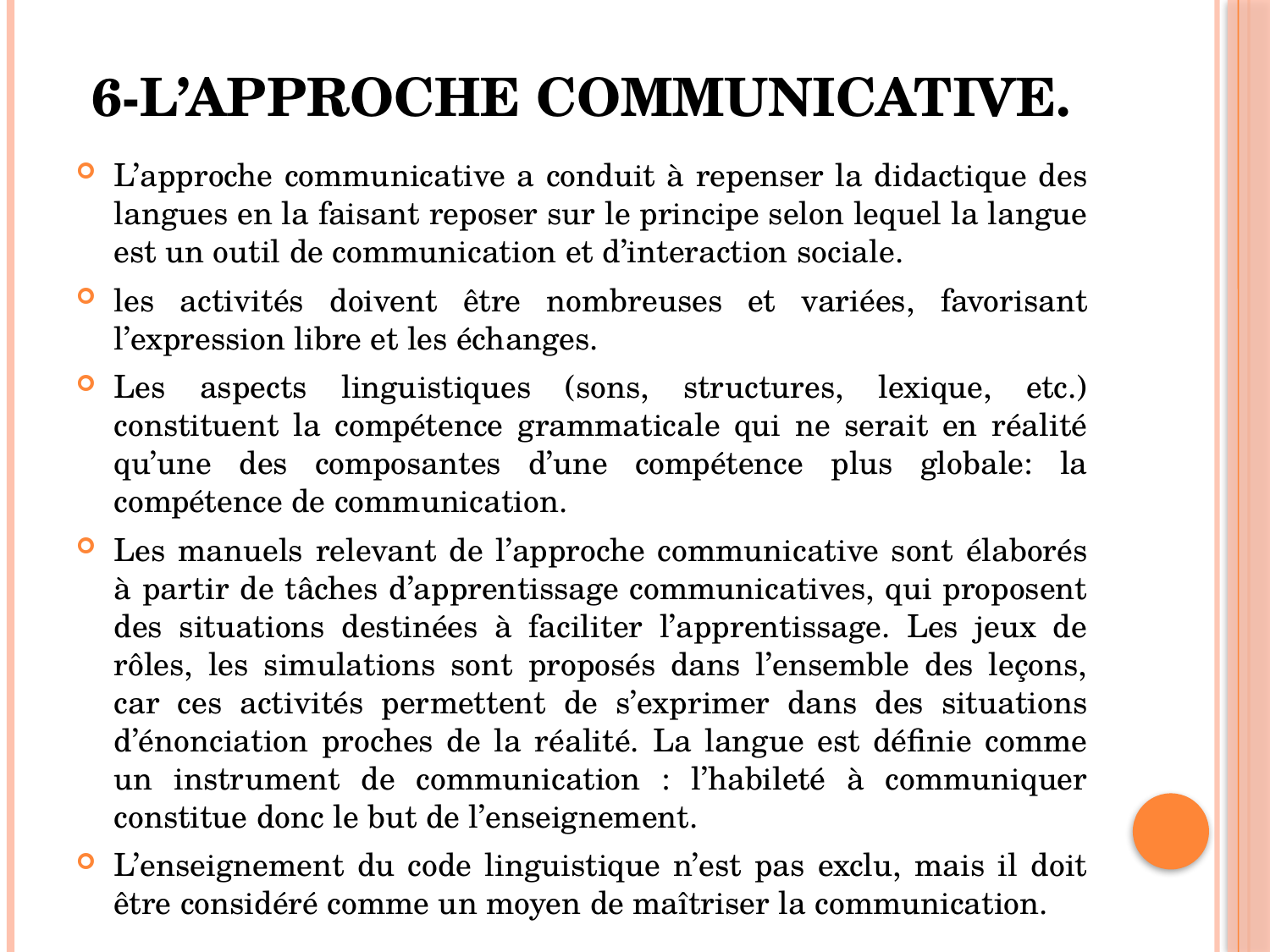

# 6-L’approche communicative.
L’approche communicative a conduit à repenser la didactique des langues en la faisant reposer sur le principe selon lequel la langue est un outil de communication et d’interaction sociale.
les activités doivent être nombreuses et variées, favorisant l’expression libre et les échanges.
Les aspects linguistiques (sons, structures, lexique, etc.) constituent la compétence grammaticale qui ne serait en réalité qu’une des composantes d’une compétence plus globale: la compétence de communication.
Les manuels relevant de l’approche communicative sont élaborés à partir de tâches d’apprentissage communicatives, qui proposent des situations destinées à faciliter l’apprentissage. Les jeux de rôles, les simulations sont proposés dans l’ensemble des leçons, car ces activités permettent de s’exprimer dans des situations d’énonciation proches de la réalité. La langue est définie comme un instrument de communication : l’habileté à communiquer constitue donc le but de l’enseignement.
L’enseignement du code linguistique n’est pas exclu, mais il doit être considéré comme un moyen de maîtriser la communication.